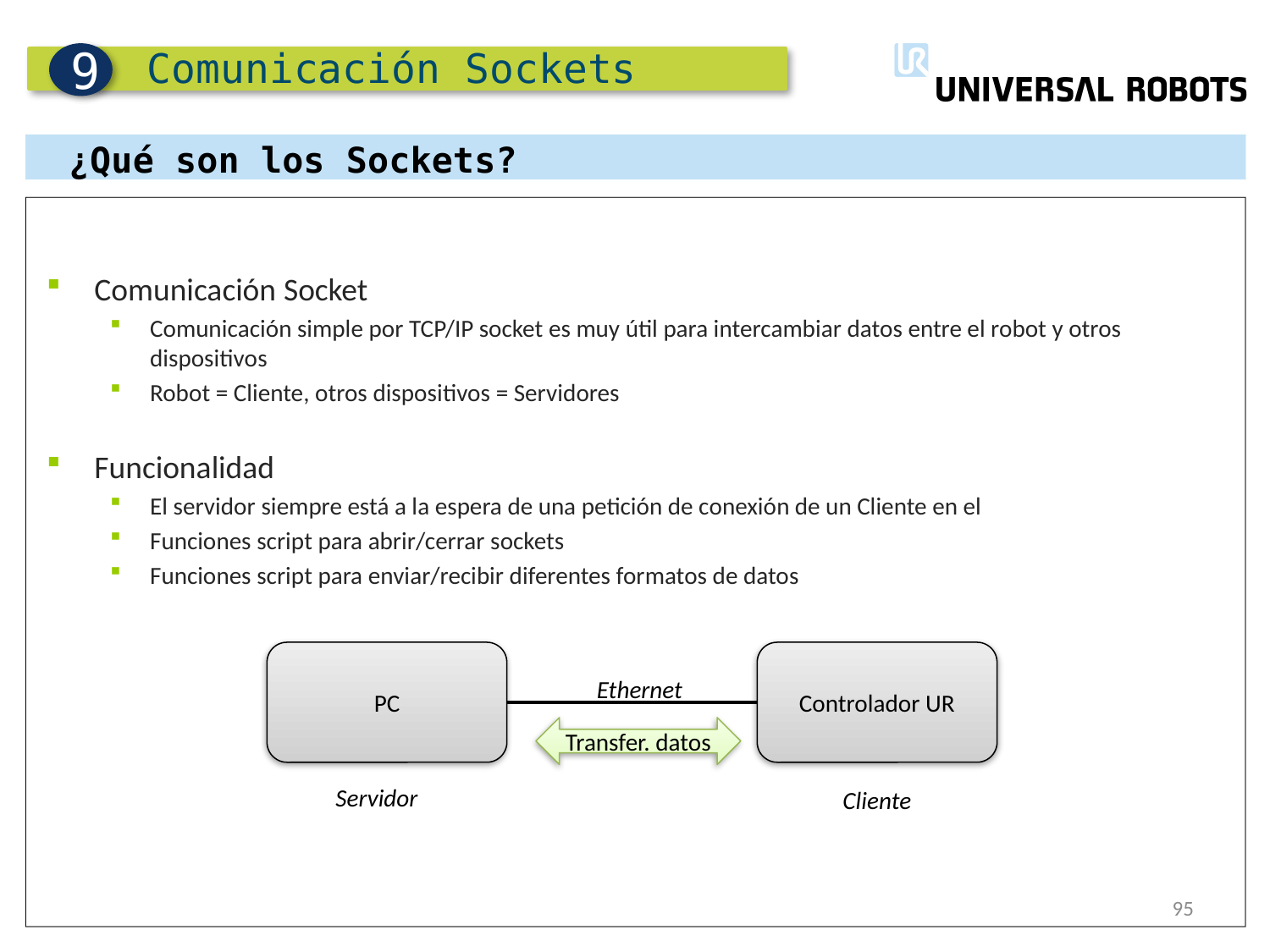

Comunicación Sockets

9
¿Qué son los Sockets?

Comunicación Socket
Comunicación simple por TCP/IP socket es muy útil para intercambiar datos entre el robot y otros dispositivos
Robot = Cliente, otros dispositivos = Servidores

Funcionalidad
El servidor siempre está a la espera de una petición de conexión de un Cliente en el
Funciones script para abrir/cerrar sockets
Funciones script para enviar/recibir diferentes formatos de datos

Controlador UR
Ethernet
PC
Servidor
Cliente
Transfer. datos
95